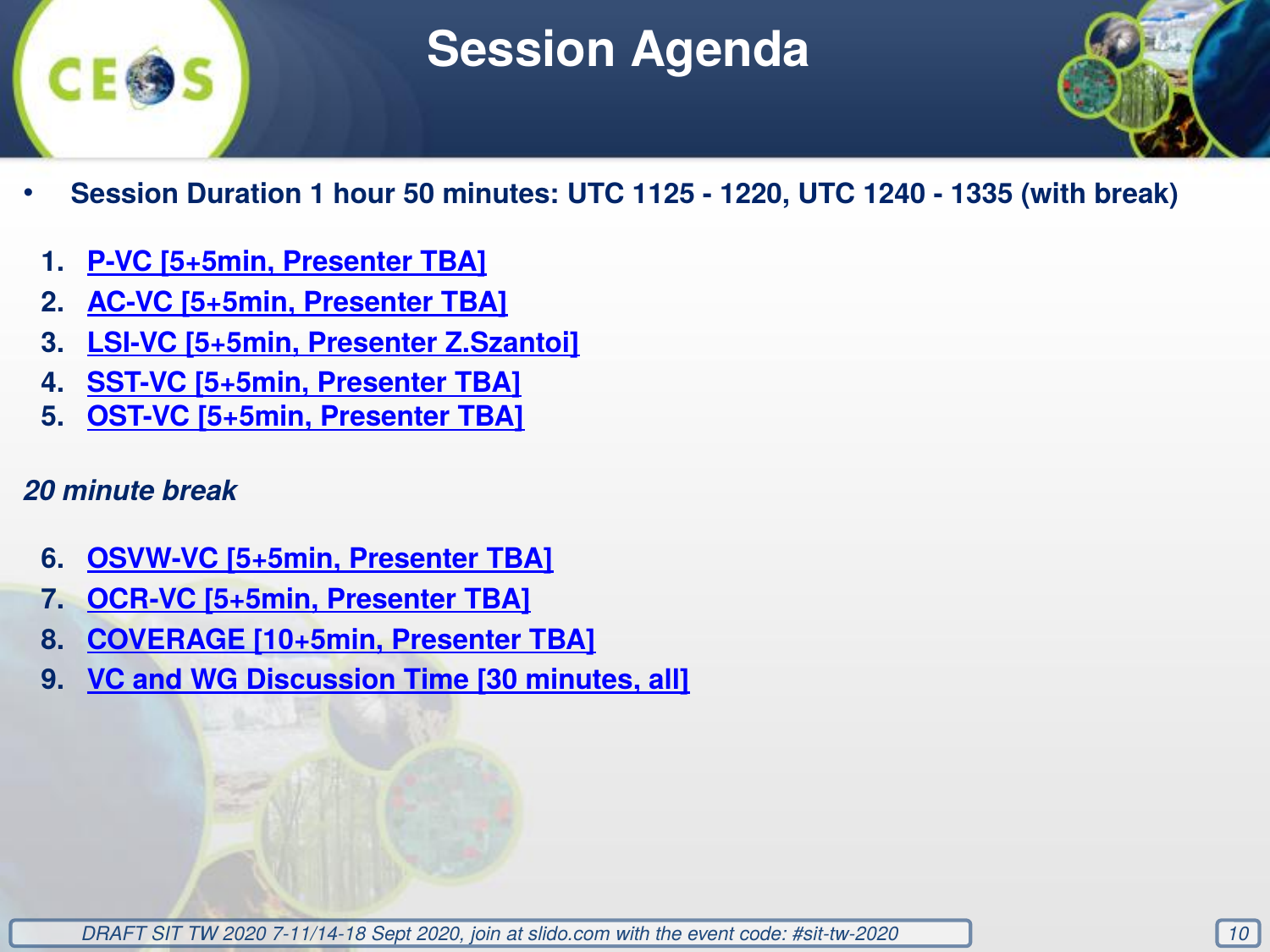

Session Agenda
Session Duration 1 hour 50 minutes: UTC 1125 - 1220, UTC 1240 - 1335 (with break)

P-VC [5+5min, Presenter TBA]
AC-VC [5+5min, Presenter TBA]
LSI-VC [5+5min, Presenter Z.Szantoi]
SST-VC [5+5min, Presenter TBA]
OST-VC [5+5min, Presenter TBA]

20 minute break

OSVW-VC [5+5min, Presenter TBA]
OCR-VC [5+5min, Presenter TBA]
COVERAGE [10+5min, Presenter TBA]
VC and WG Discussion Time [30 minutes, all]
10